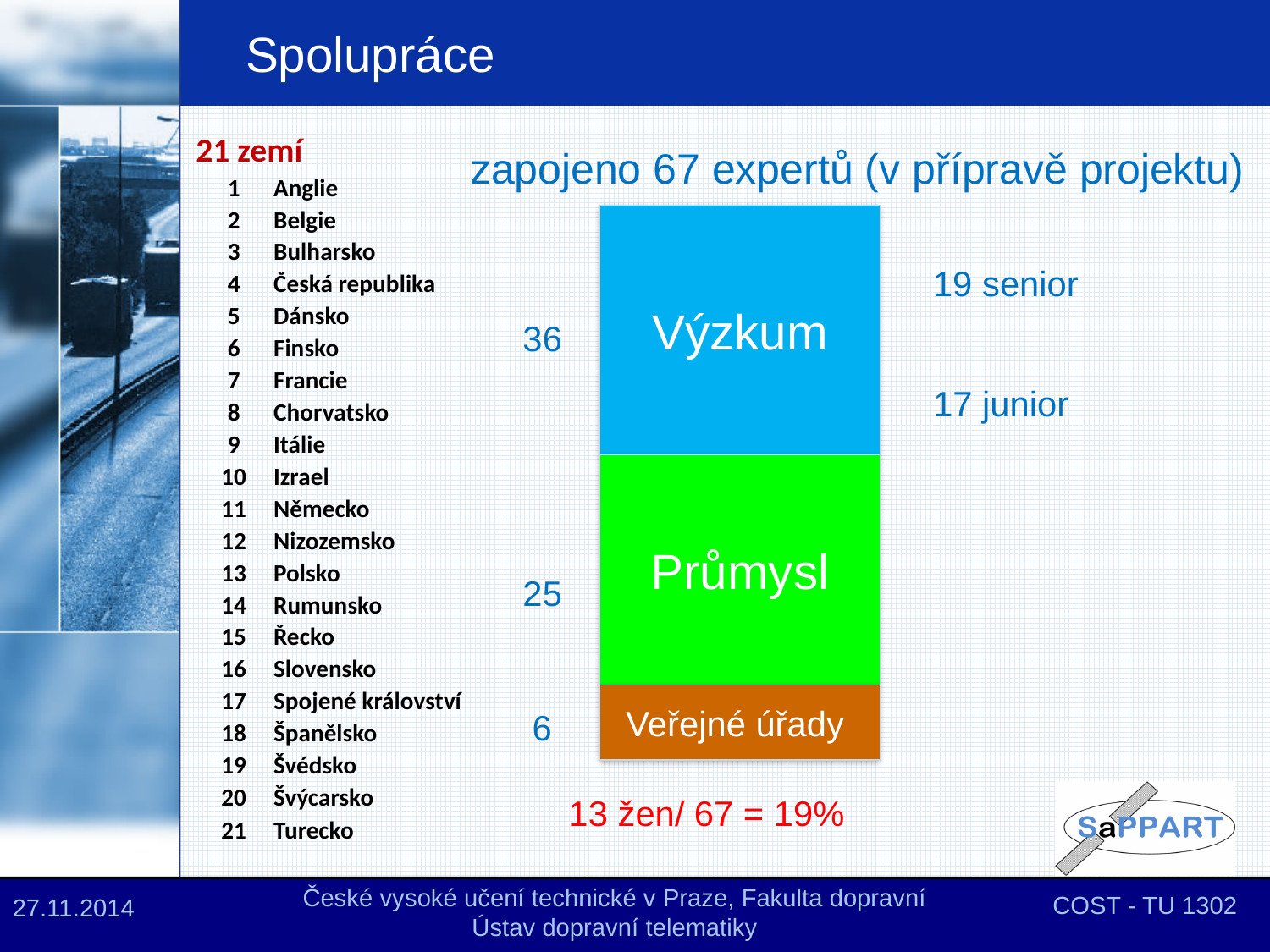

# Spolupráce
| 21 zemí |  |
| --- | --- |
| 1 | Anglie |
| 2 | Belgie |
| 3 | Bulharsko |
| 4 | Česká republika |
| 5 | Dánsko |
| 6 | Finsko |
| 7 | Francie |
| 8 | Chorvatsko |
| 9 | Itálie |
| 10 | Izrael |
| 11 | Německo |
| 12 | Nizozemsko |
| 13 | Polsko |
| 14 | Rumunsko |
| 15 | Řecko |
| 16 | Slovensko |
| 17 | Spojené království |
| 18 | Španělsko |
| 19 | Švédsko |
| 20 | Švýcarsko |
| 21 | Turecko |
zapojeno 67 expertů (v přípravě projektu)
Výzkum
19 senior
36
17 junior
Průmysl
25
Veřejné úřady
6
13 žen/ 67 = 19%